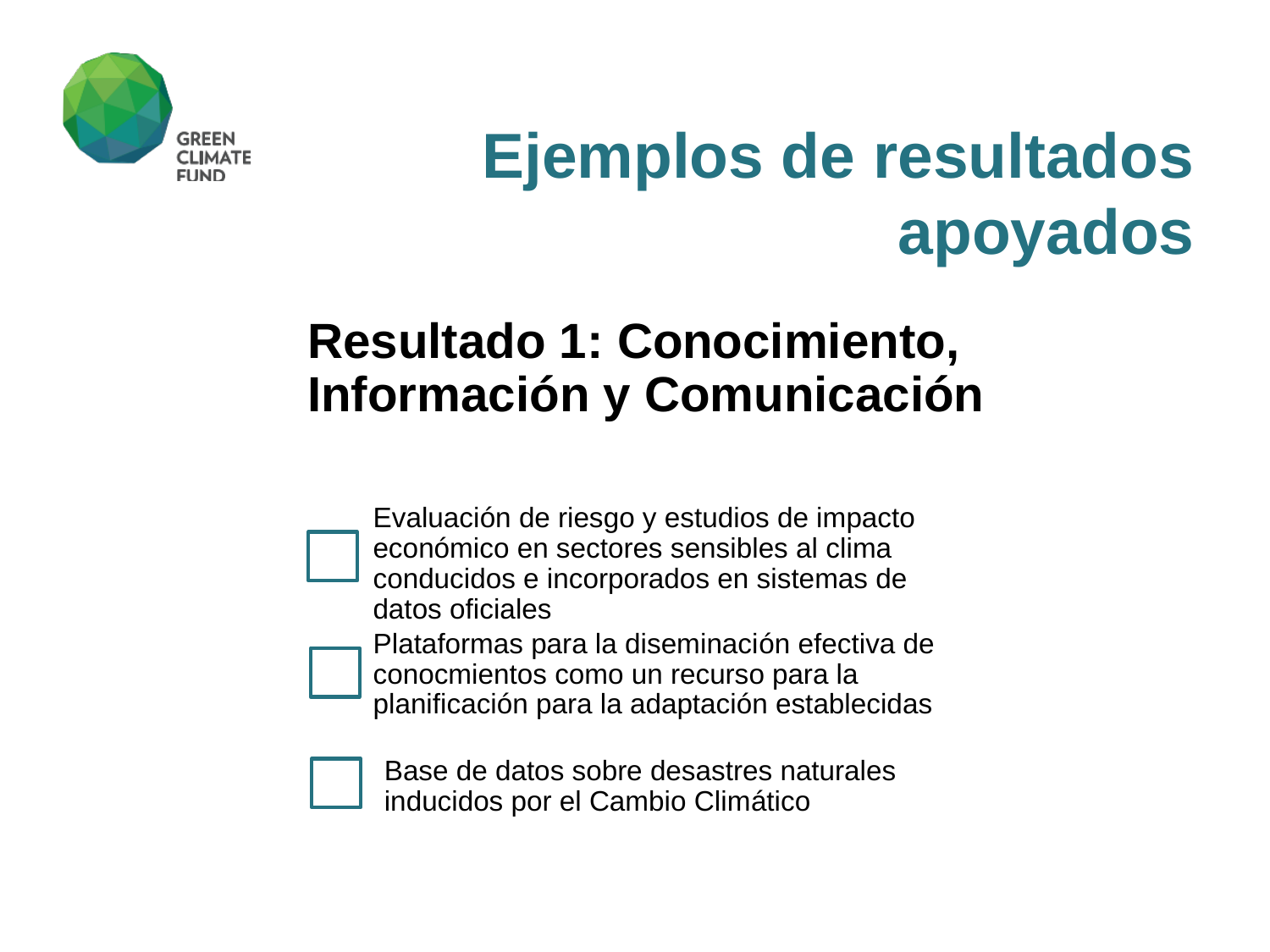

# Ejemplos de resultados apoyados
Resultado 1: Conocimiento, Información y Comunicación
Evaluación de riesgo y estudios de impacto económico en sectores sensibles al clima conducidos e incorporados en sistemas de datos oficiales
Plataformas para la diseminación efectiva de conocmientos como un recurso para la planificación para la adaptación establecidas
Base de datos sobre desastres naturales inducidos por el Cambio Climático